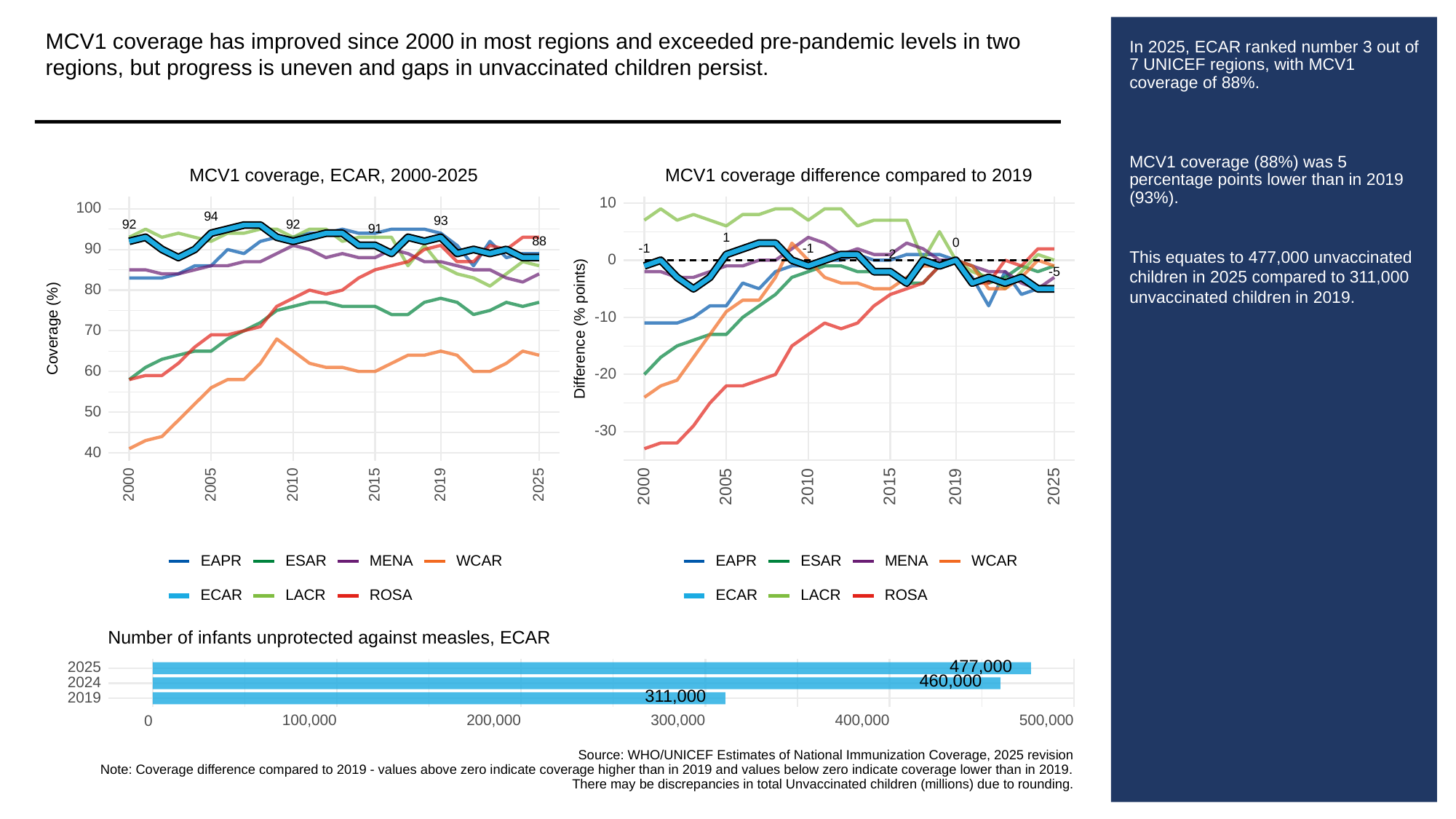

MCV1 coverage has improved since 2000 in most regions and exceeded pre-pandemic levels in two regions, but progress is uneven and gaps in unvaccinated children persist.
# In 2025, ECAR ranked number 3 out of 7 UNICEF regions, with MCV1 coverage of 88%.

MCV1 coverage (88%) was 5 percentage points lower than in 2019 (93%).

This equates to 477,000 unvaccinated children in 2025 compared to 311,000 unvaccinated children in 2019.

MCV1 coverage, ECAR, 2000-2025
MCV1 coverage difference compared to 2019

10

100

94
93
92
92
91

1
88

0

90
-1
-1

-2

0

-5

80

-10

Coverage (%)
Difference (% points)
70

60
-20

50

-30

40

2000
2005
2010
2015
2019
2025
2000
2005
2010
2015
2019
2025
ESAR
WCAR
ESAR
WCAR
EAPR
MENA
EAPR
MENA

ROSA
ROSA
ECAR
LACR
ECAR
LACR

Number of infants unprotected against measles, ECAR

477,000

2025

460,000

2024

311,000

2019

100,000
200,000
300,000
400,000
500,000
0
Source: WHO/UNICEF Estimates of National Immunization Coverage, 2025 revision
Note: Coverage difference compared to 2019 - values above zero indicate coverage higher than in 2019 and values below zero indicate coverage lower than in 2019.
There may be discrepancies in total Unvaccinated children (millions) due to rounding.